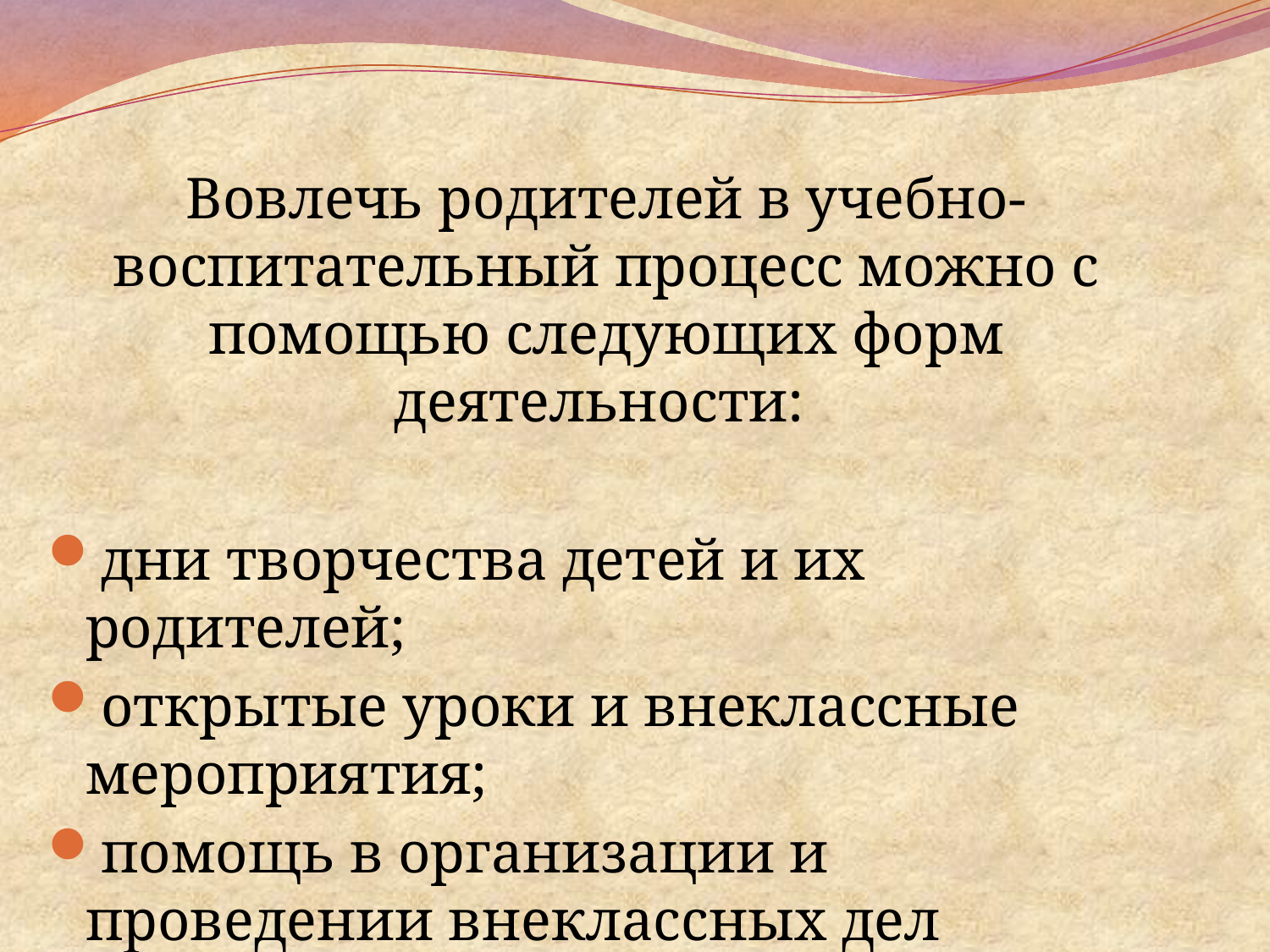

#
Вовлечь родителей в учебно-воспитательный процесс можно с помощью следующих форм деятельности:

дни творчества детей и их родителей;
открытые уроки и внеклассные мероприятия;
помощь в организации и проведении внеклассных дел